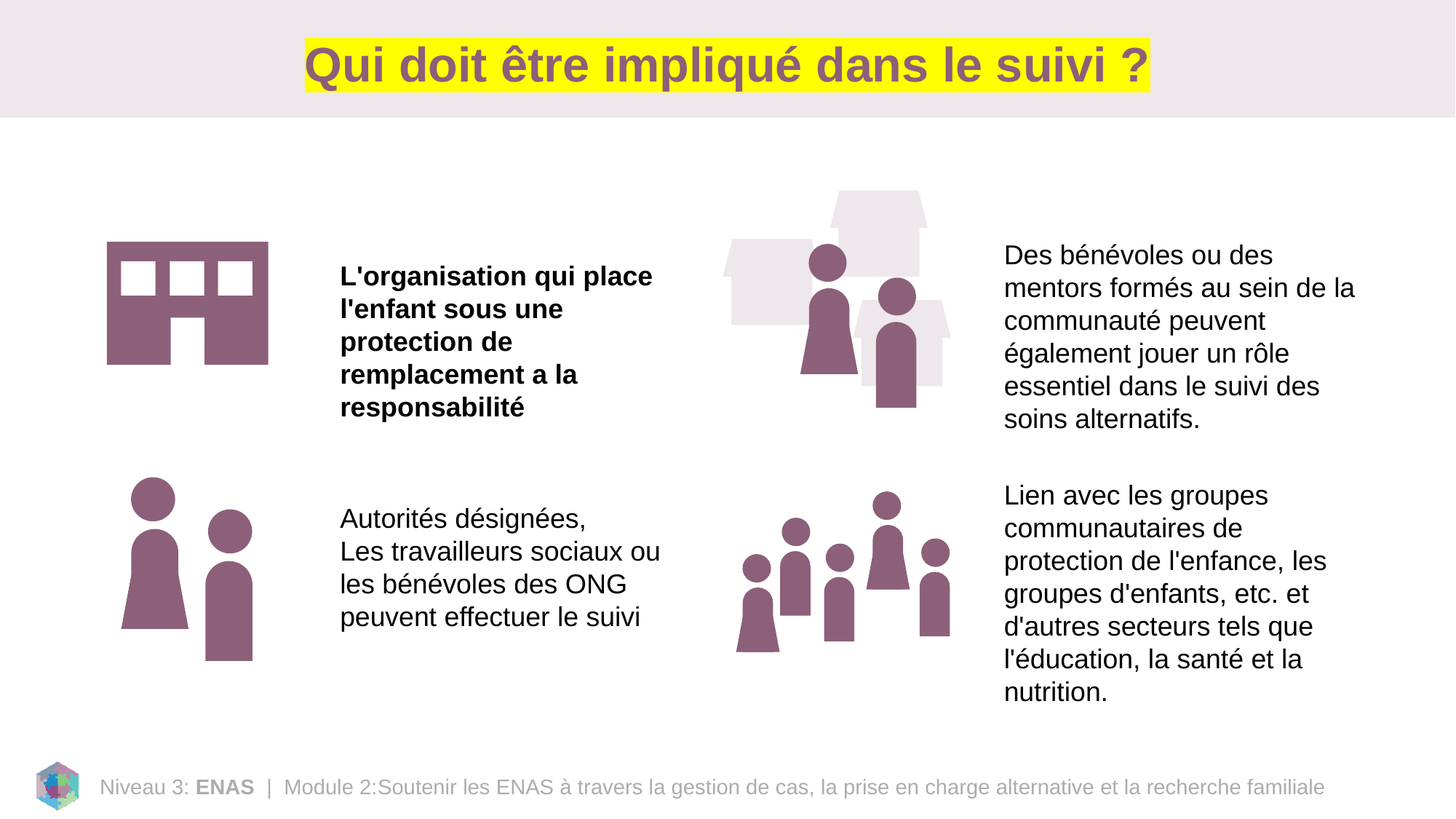

# Qui doit être impliqué dans le suivi ?

Des bénévoles ou des mentors formés au sein de la communauté peuvent également jouer un rôle essentiel dans le suivi des soins alternatifs.

L'organisation qui place l'enfant sous une protection de remplacement a la responsabilité
Lien avec les groupes communautaires de protection de l'enfance, les groupes d'enfants, etc. et d'autres secteurs tels que l'éducation, la santé et la nutrition.

Autorités désignées,
Les travailleurs sociaux ou les bénévoles des ONG peuvent effectuer le suivi